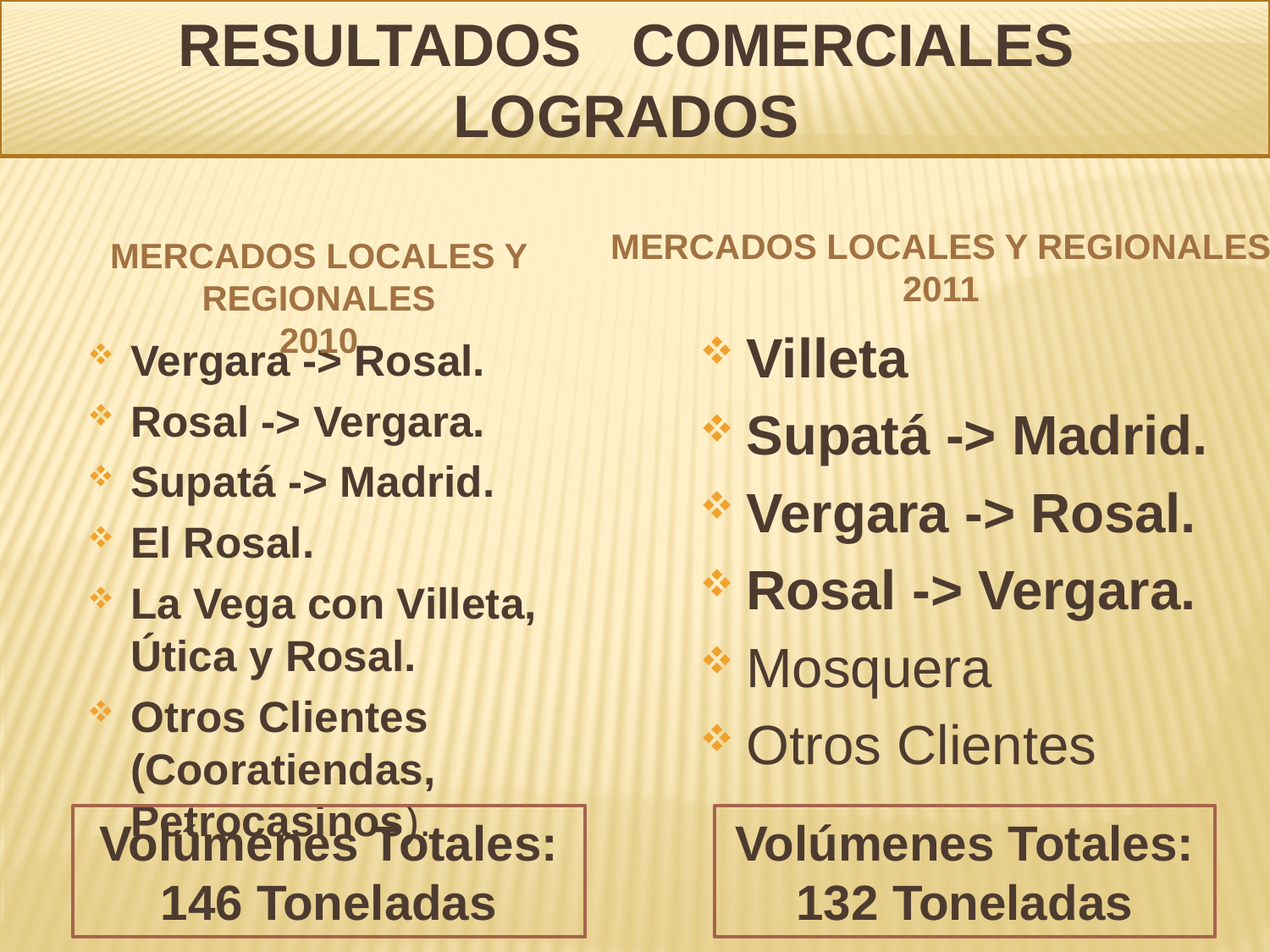

# Resultados   comerciales  logrados

MERCADOS LOCALES Y REGIONALES
2011
MERCADOS LOCALES Y REGIONALES
2010
Villeta
Supatá -> Madrid.
Vergara -> Rosal.
Rosal -> Vergara.
Mosquera
Otros Clientes
Vergara -> Rosal.
Rosal -> Vergara.
Supatá -> Madrid.
El Rosal.
La Vega con Villeta, Útica y Rosal.
Otros Clientes	 (Cooratiendas, Petrocasinos).
Volúmenes Totales: 146 Toneladas
Volúmenes Totales: 132 Toneladas